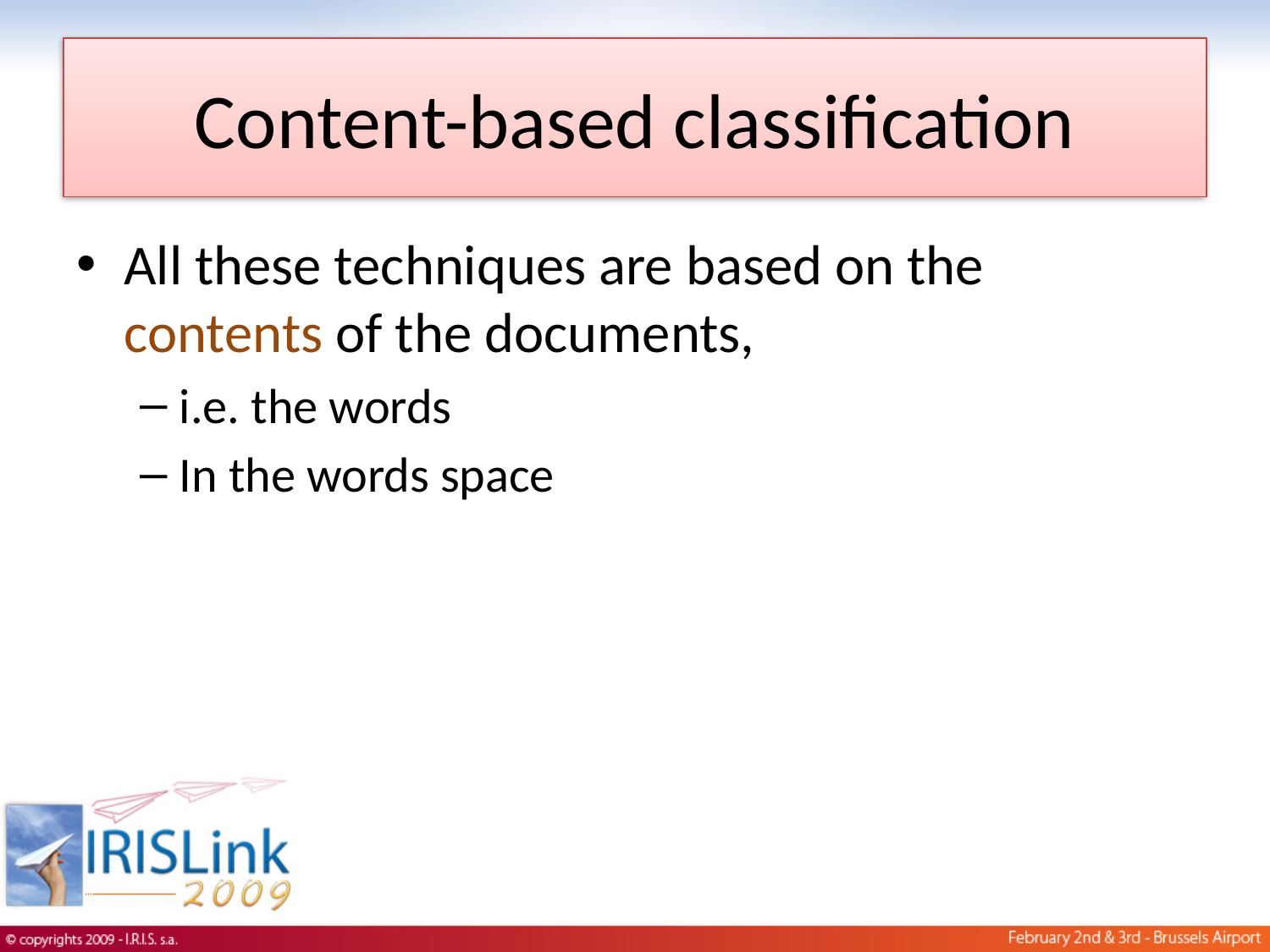

# Content-based classification
All these techniques are based on the contents of the documents,
i.e. the words
In the words space